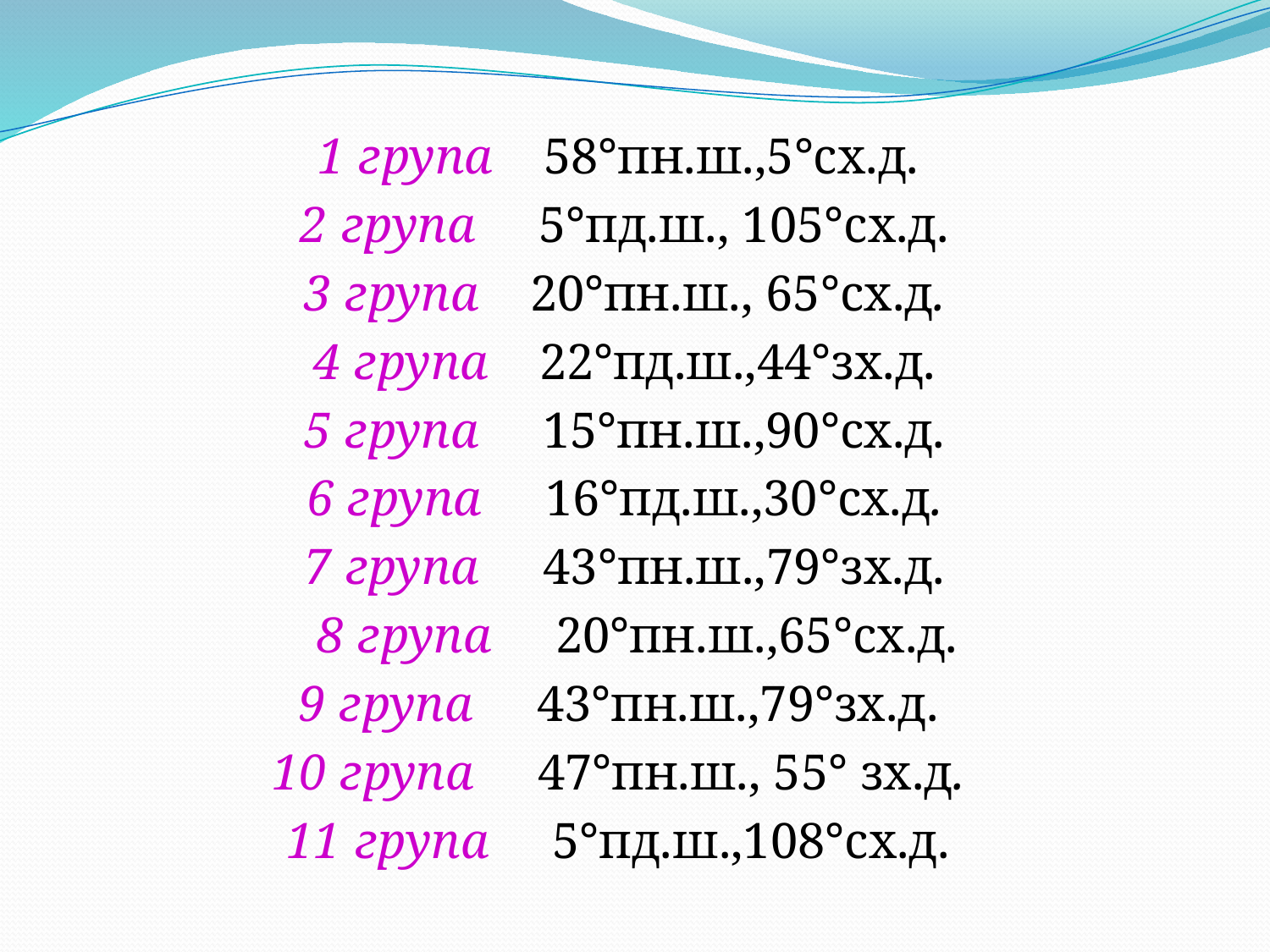

1 група    58°пн.ш.,5°сх.д.
2 група     5°пд.ш., 105°сх.д.
3 група    20°пн.ш., 65°сх.д.
4 група    22°пд.ш.,44°зх.д.
5 група     15°пн.ш.,90°сх.д.
6 група     16°пд.ш.,30°сх.д.
7 група     43°пн.ш.,79°зх.д.
  8 група     20°пн.ш.,65°сх.д.
9 група     43°пн.ш.,79°зх.д.
10 група     47°пн.ш., 55° зх.д.
11 група     5°пд.ш.,108°сх.д.
#